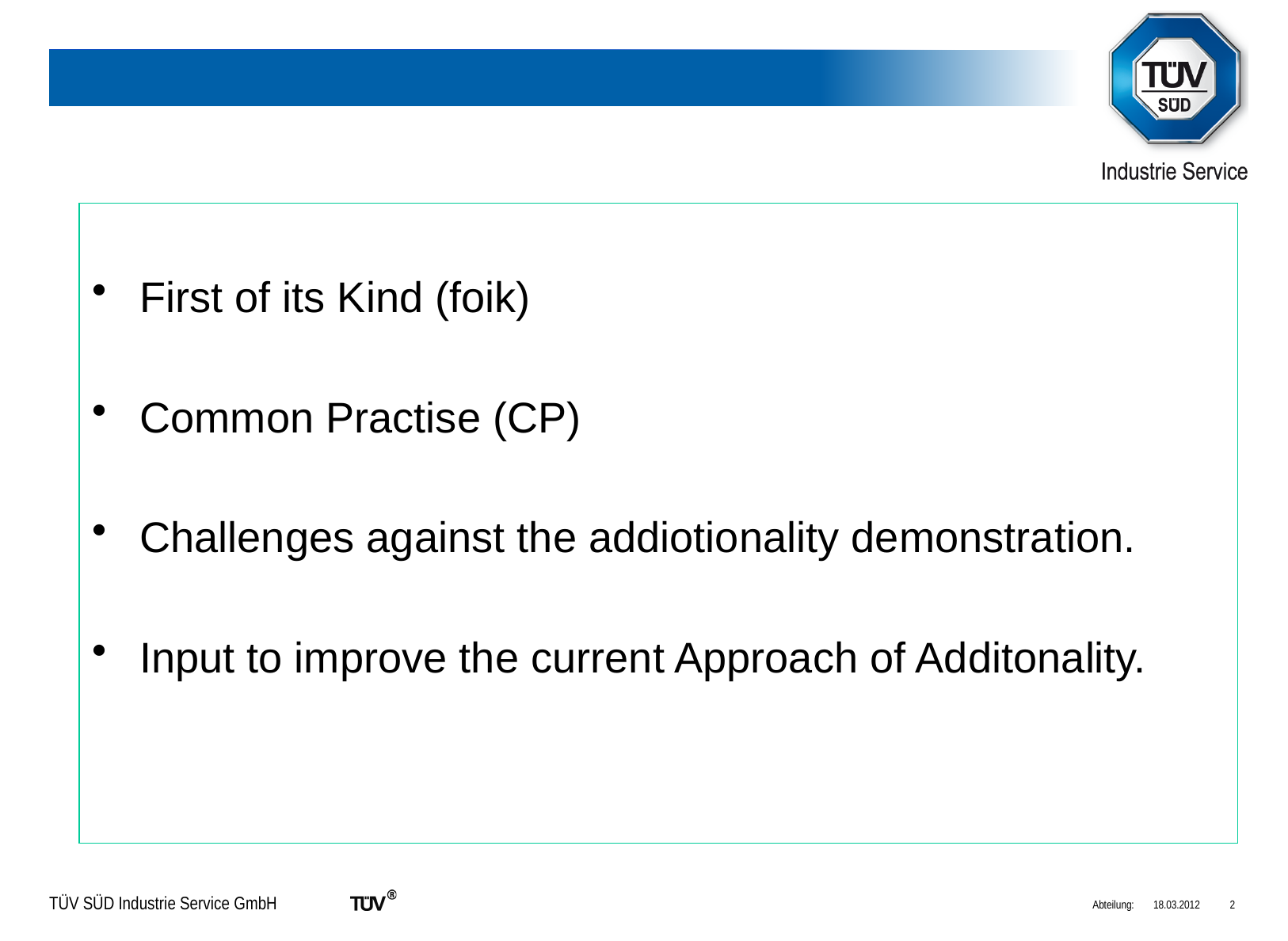

#

First of its Kind (foik)

Common Practise (CP)

Challenges against the addiotionality demonstration.

Input to improve the current Approach of Additonality.
Abteilung:
18.03.2012
2